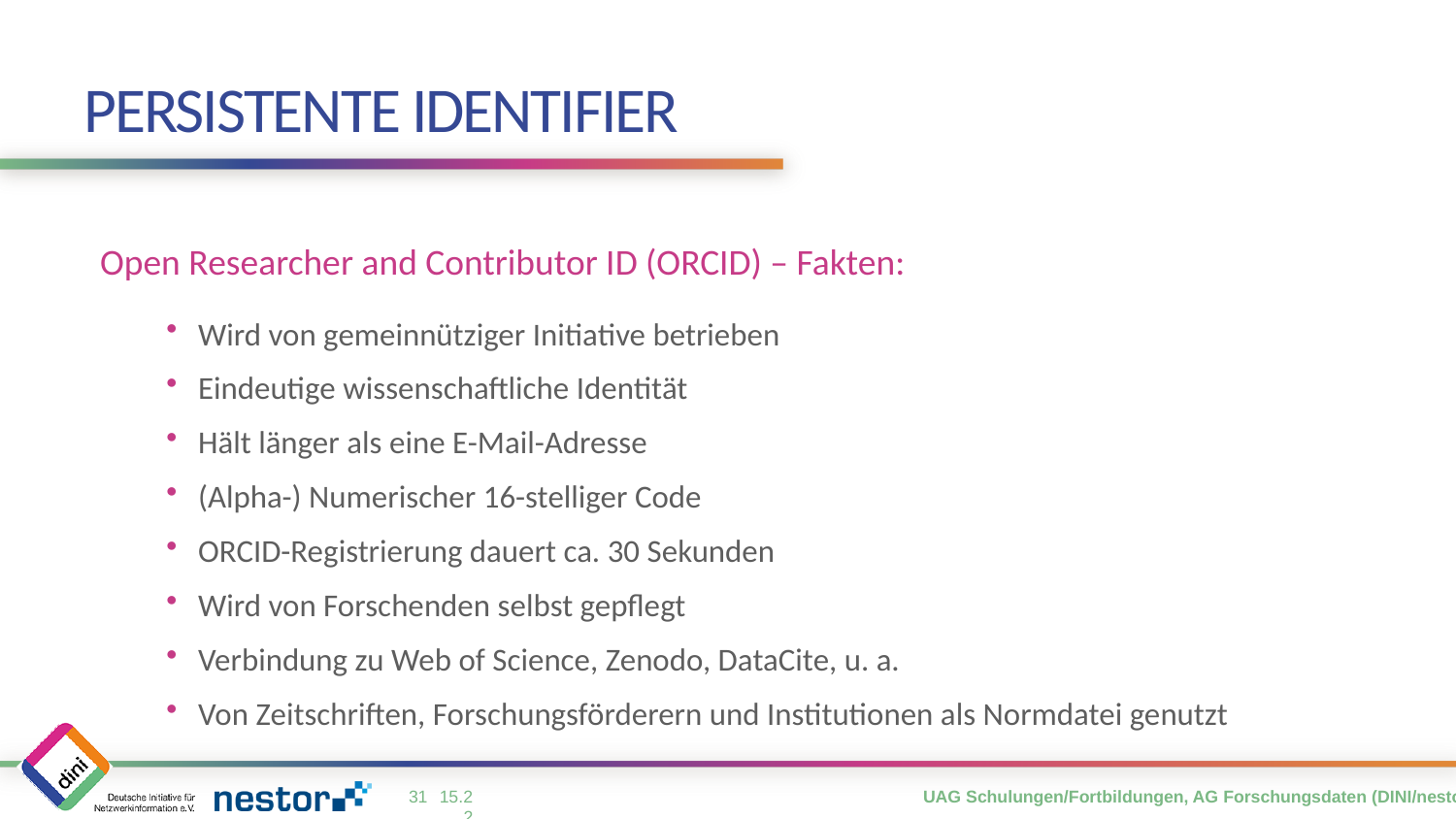

# Persistente Identifier
Open Researcher and Contributor ID (ORCID) – Fakten:
Wird von gemeinnütziger Initiative betrieben
Eindeutige wissenschaftliche Identität
Hält länger als eine E-Mail-Adresse
(Alpha-) Numerischer 16-stelliger Code
ORCID-Registrierung dauert ca. 30 Sekunden
Wird von Forschenden selbst gepflegt
Verbindung zu Web of Science, Zenodo, DataCite, u. a.
Von Zeitschriften, Forschungsförderern und Institutionen als Normdatei genutzt
31
15.22